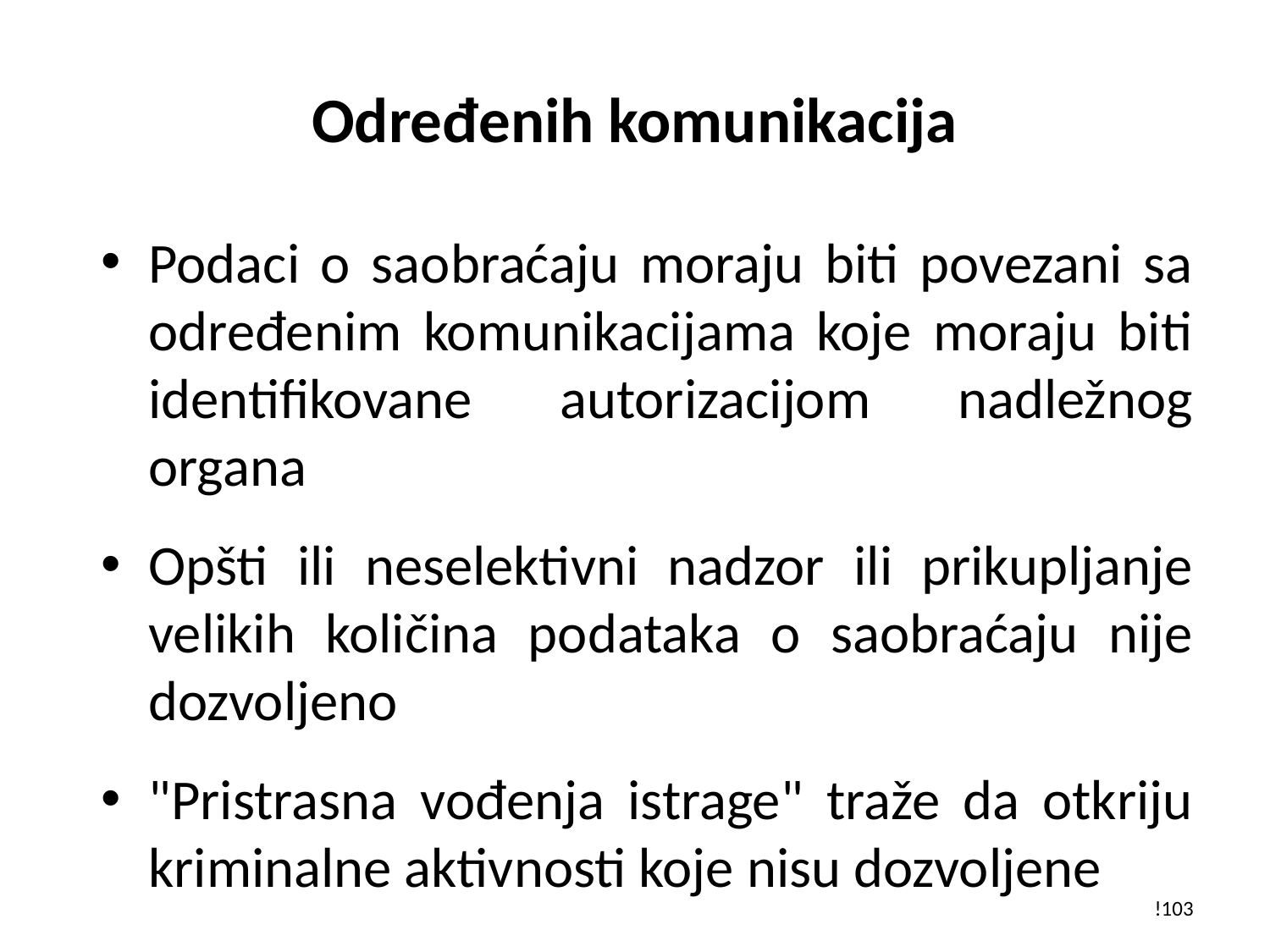

# Određenih komunikacija
Podaci o saobraćaju moraju biti povezani sa određenim komunikacijama koje moraju biti identifikovane autorizacijom nadležnog organa
Opšti ili neselektivni nadzor ili prikupljanje velikih količina podataka o saobraćaju nije dozvoljeno
"Pristrasna vođenja istrage" traže da otkriju kriminalne aktivnosti koje nisu dozvoljene
!103